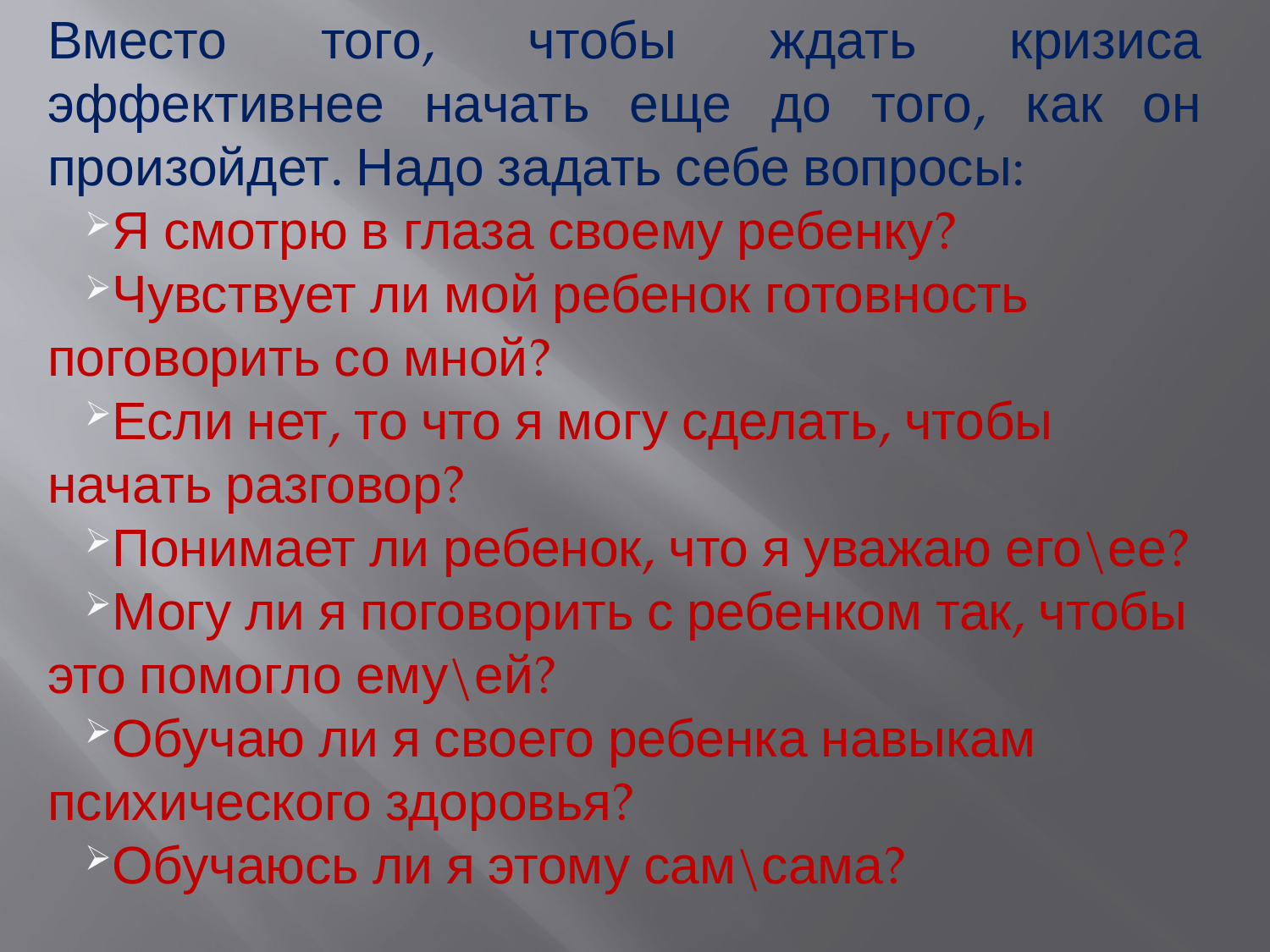

Вместо того, чтобы ждать кризиса эффективнее начать еще до того, как он произойдет. Надо задать себе вопросы:
Я смотрю в глаза своему ребенку?
Чувствует ли мой ребенок готовность поговорить со мной?
Если нет, то что я могу сделать, чтобы начать разговор?
Понимает ли ребенок, что я уважаю его\ее?
Могу ли я поговорить с ребенком так, чтобы это помогло ему\ей?
Обучаю ли я своего ребенка навыкам психического здоровья?
Обучаюсь ли я этому сам\сама?